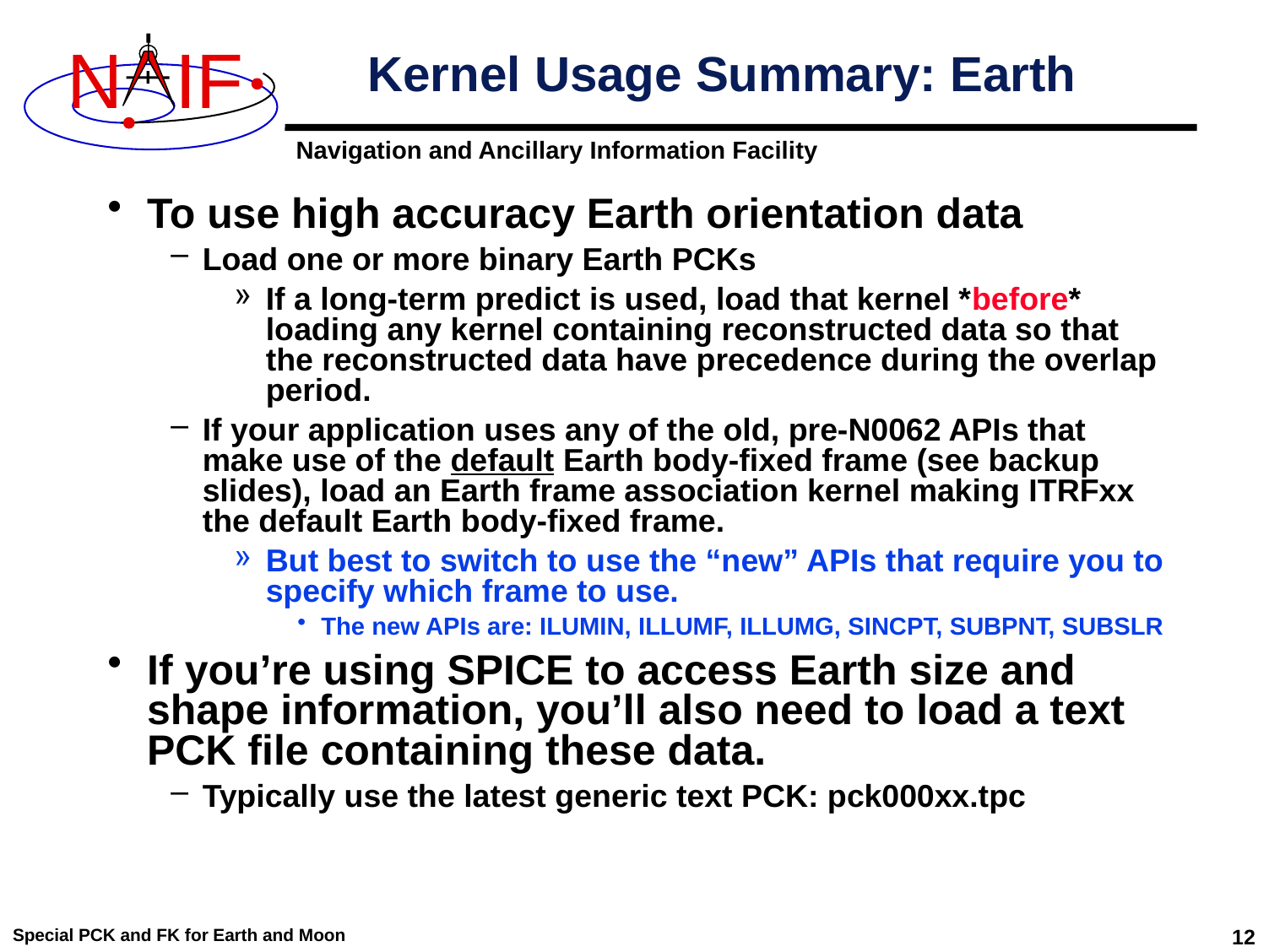

# Kernel Usage Summary: Earth
To use high accuracy Earth orientation data
Load one or more binary Earth PCKs
If a long-term predict is used, load that kernel *before* loading any kernel containing reconstructed data so that the reconstructed data have precedence during the overlap period.
If your application uses any of the old, pre-N0062 APIs that make use of the default Earth body-fixed frame (see backup slides), load an Earth frame association kernel making ITRFxx the default Earth body-fixed frame.
But best to switch to use the “new” APIs that require you to specify which frame to use.
The new APIs are: ILUMIN, ILLUMF, ILLUMG, SINCPT, SUBPNT, SUBSLR
If you’re using SPICE to access Earth size and shape information, you’ll also need to load a text PCK file containing these data.
Typically use the latest generic text PCK: pck000xx.tpc
Special PCK and FK for Earth and Moon
12